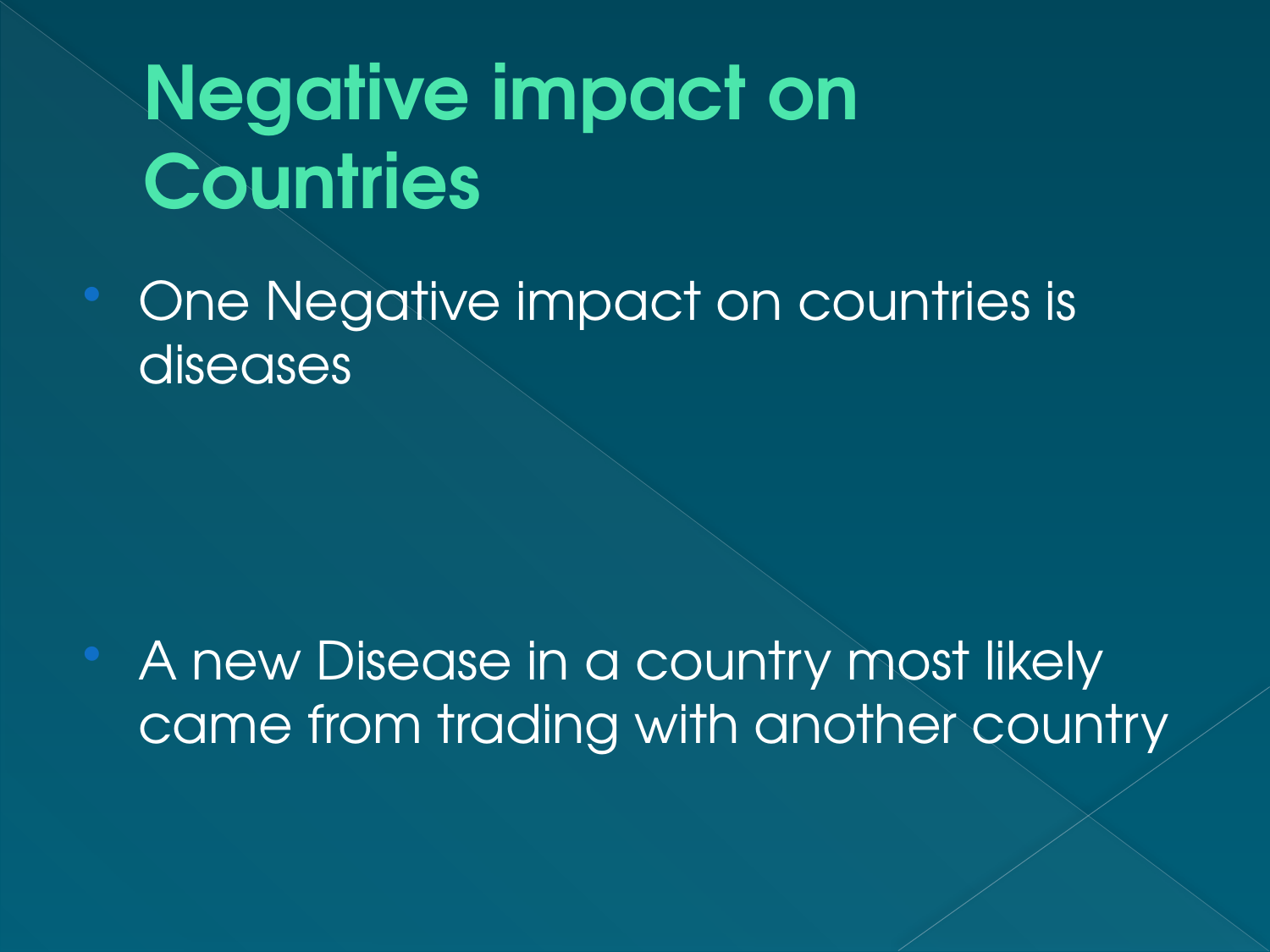

# Negative impact on Countries
One Negative impact on countries is diseases

A new Disease in a country most likely came from trading with another country